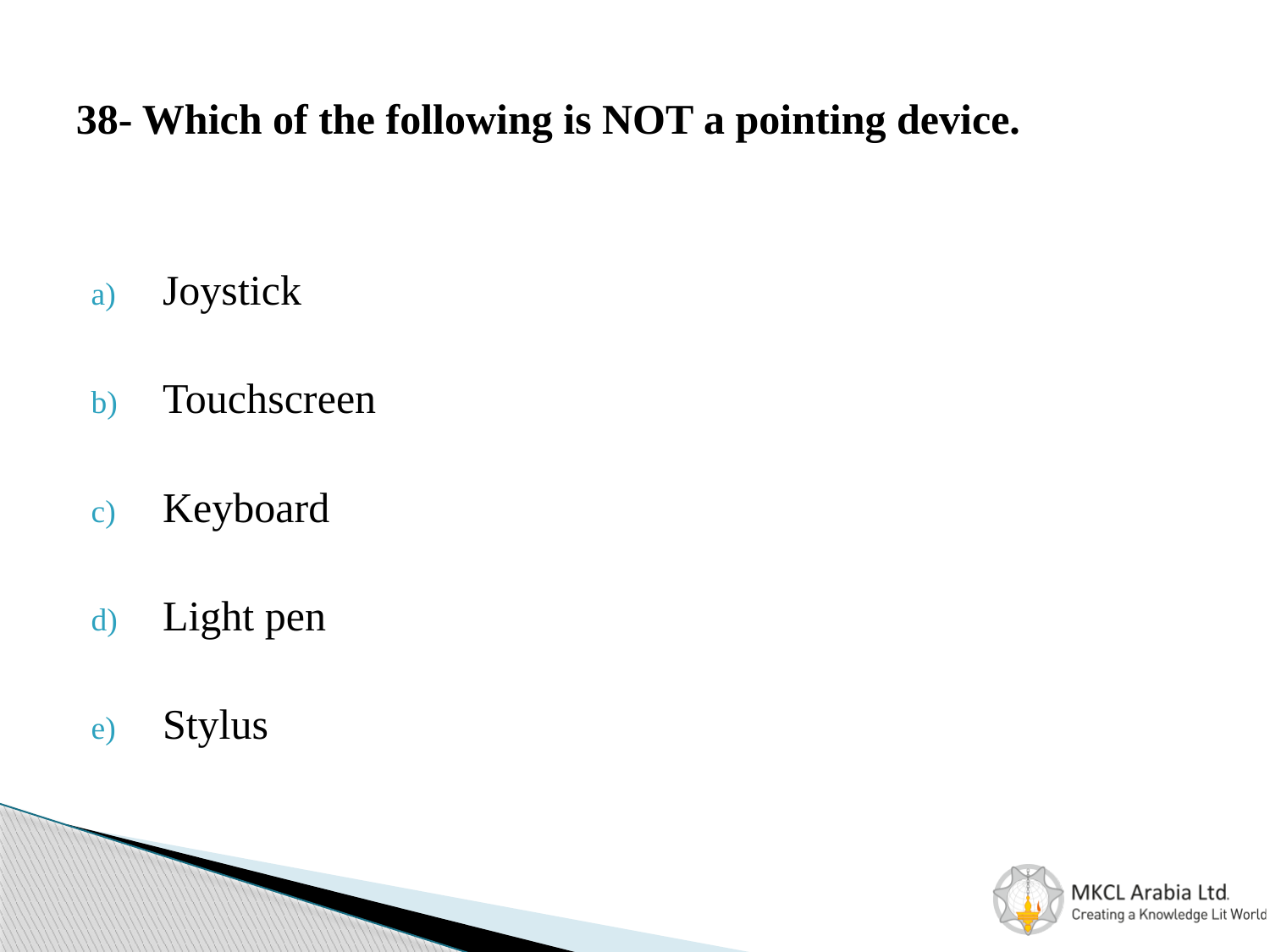

# 38- Which of the following is NOT a pointing device.
Joystick
Touchscreen
Keyboard
Light pen
Stylus